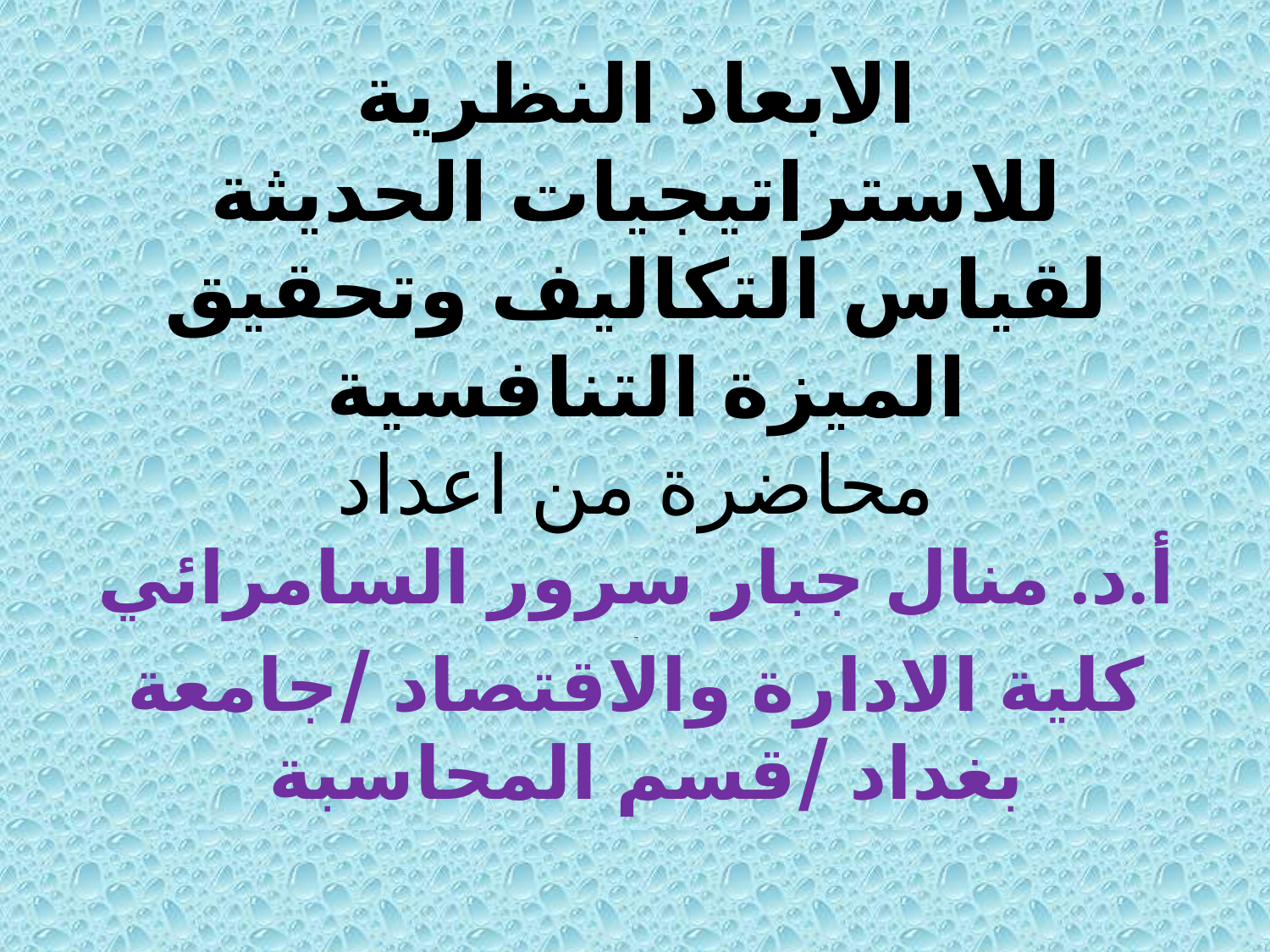

# الابعاد النظرية للاستراتيجيات الحديثة لقياس التكاليف وتحقيق الميزة التنافسية محاضرة من اعداد أ.د. منال جبار سرور السامرائي كلية الادارة والاقتصاد /جامعة بغداد /قسم المحاسبة